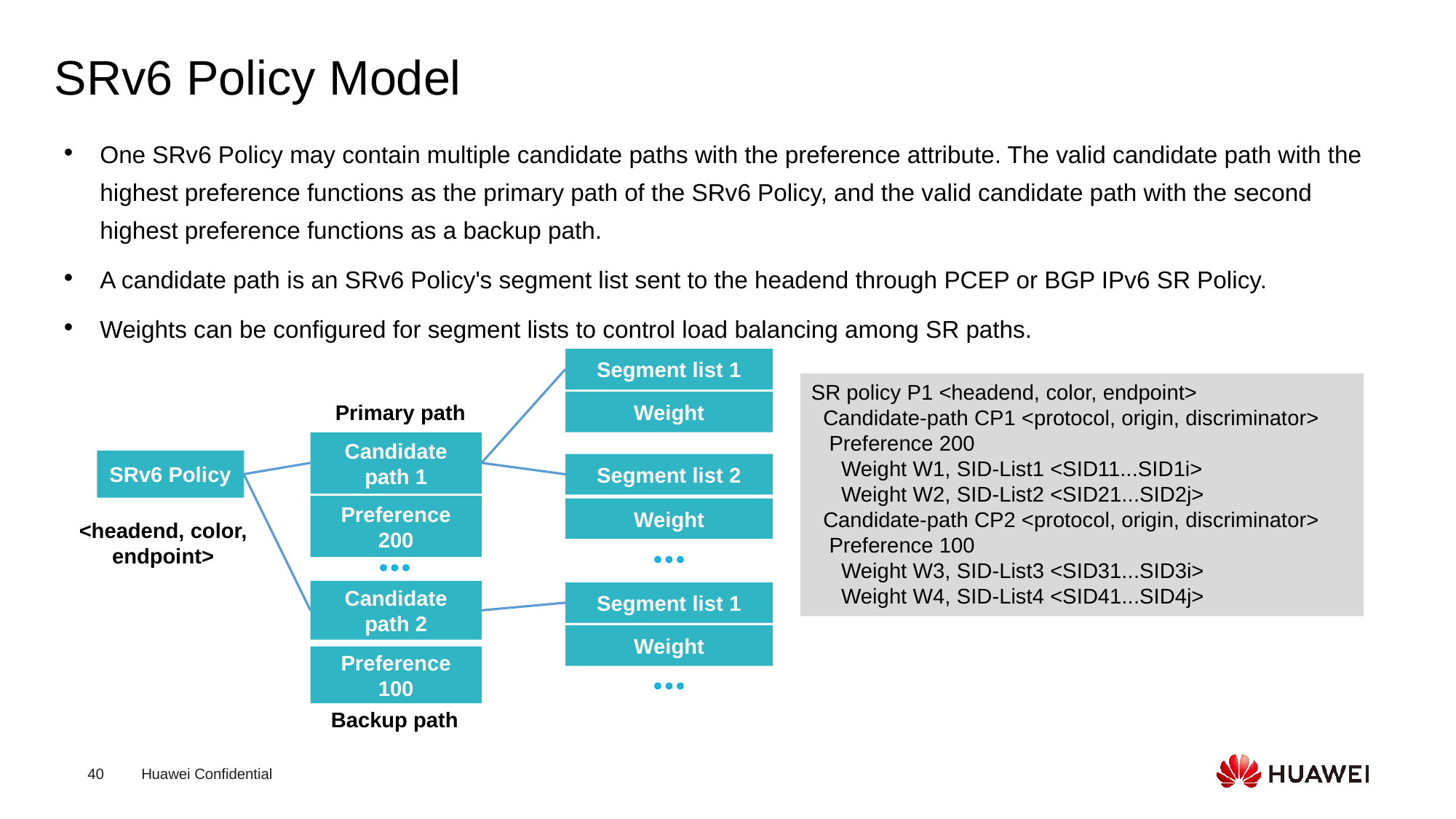

# SRv6 Policy Model
One SRv6 Policy may contain multiple candidate paths with the preference attribute. The valid candidate path with the highest preference functions as the primary path of the SRv6 Policy, and the valid candidate path with the second highest preference functions as a backup path.
A candidate path is an SRv6 Policy's segment list sent to the headend through PCEP or BGP IPv6 SR Policy.
Weights can be configured for segment lists to control load balancing among SR paths.

Segment list 1
SR policy P1 <headend, color, endpoint>
  Candidate-path CP1 <protocol, origin, discriminator>
   Preference 200
     Weight W1, SID-List1 <SID11...SID1i>
     Weight W2, SID-List2 <SID21...SID2j>
  Candidate-path CP2 <protocol, origin, discriminator>
   Preference 100
     Weight W3, SID-List3 <SID31...SID3i>
     Weight W4, SID-List4 <SID41...SID4j>
Weight
Primary path
Candidate path 1
SRv6 Policy
Segment list 2
Preference 200
Weight
<headend, color, endpoint>

Candidate path 2
Segment list 1
Weight
Preference 100

Backup path